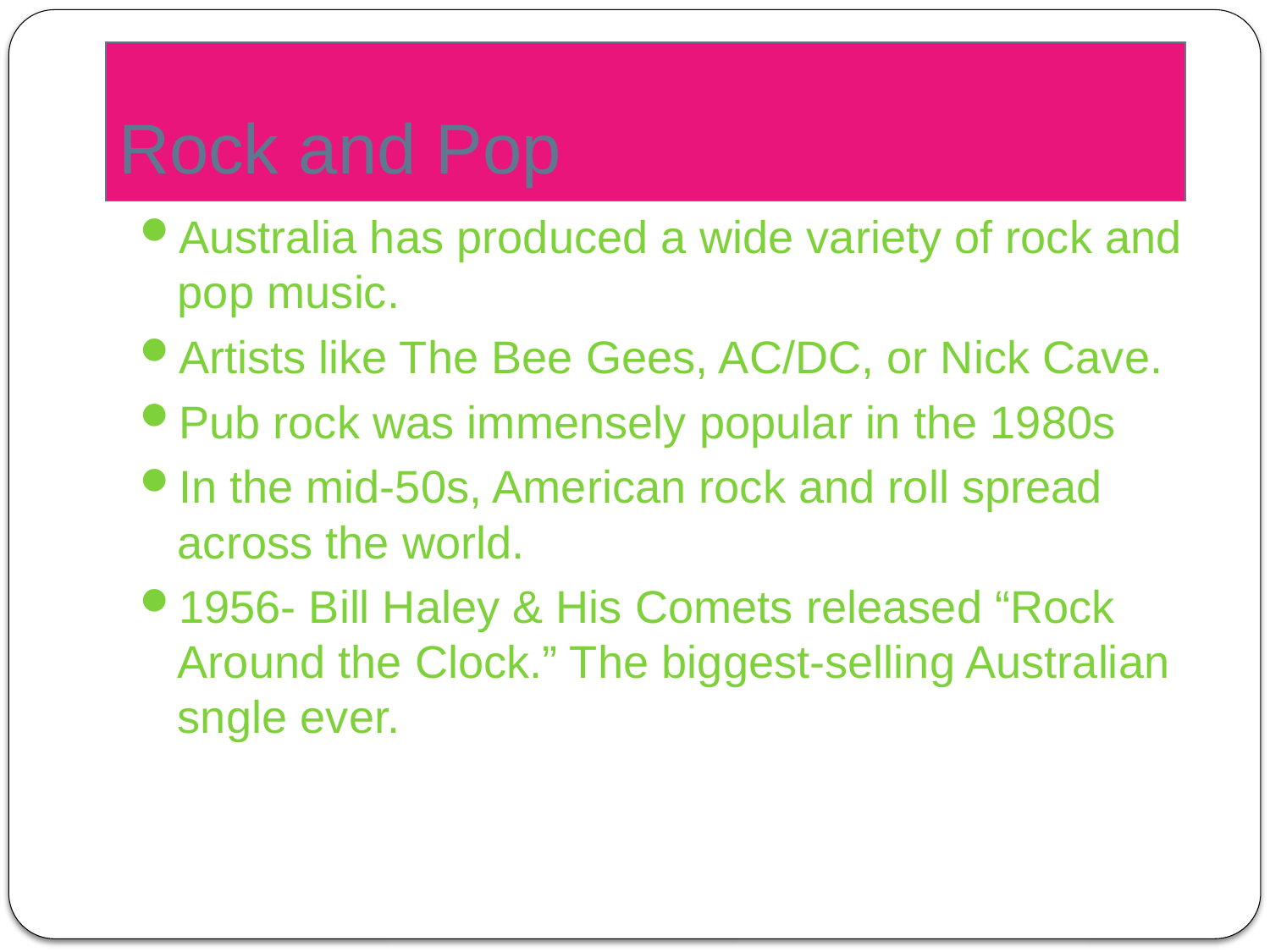

# Rock and Pop
Australia has produced a wide variety of rock and pop music.
Artists like The Bee Gees, AC/DC, or Nick Cave.
Pub rock was immensely popular in the 1980s
In the mid-50s, American rock and roll spread across the world.
1956- Bill Haley & His Comets released “Rock Around the Clock.” The biggest-selling Australian sngle ever.